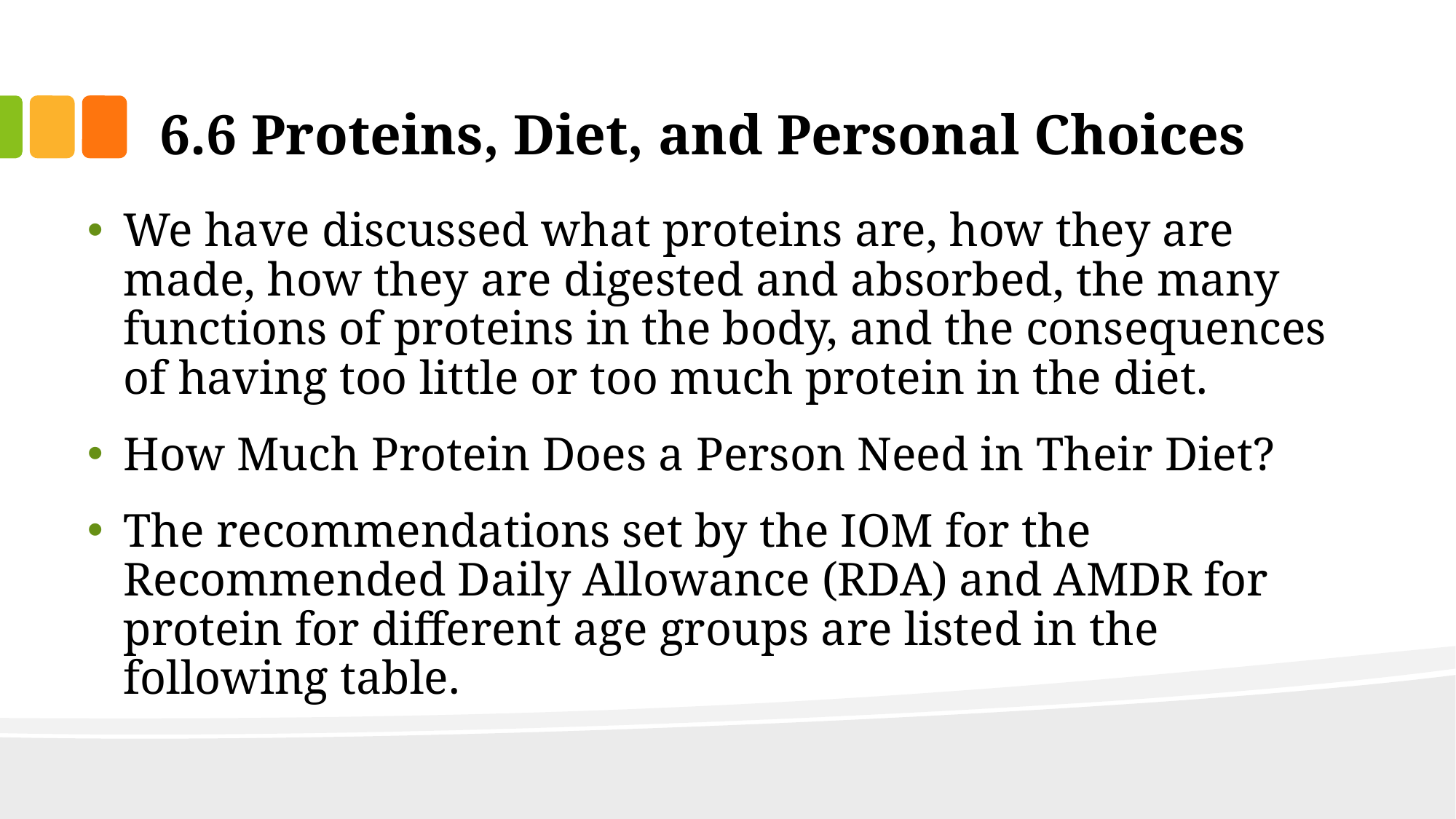

# 6.6 Proteins, Diet, and Personal Choices
We have discussed what proteins are, how they are made, how they are digested and absorbed, the many functions of proteins in the body, and the consequences of having too little or too much protein in the diet.
How Much Protein Does a Person Need in Their Diet?
The recommendations set by the IOM for the Recommended Daily Allowance (RDA) and AMDR for protein for different age groups are listed in the following table.